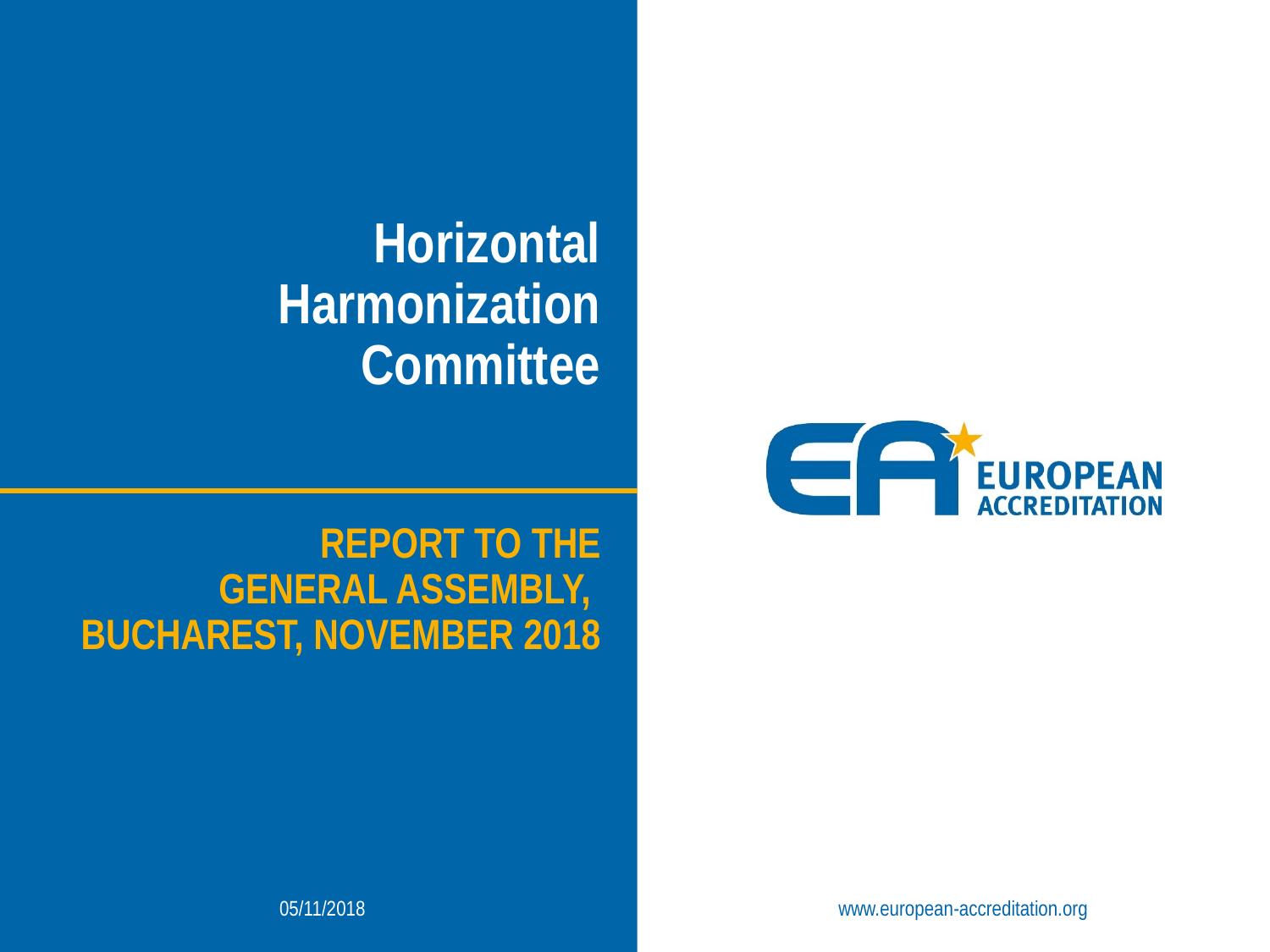

# Horizontal Harmonization Committee
Report to the
 General Assembly,
Bucharest, November 2018

05/11/2018